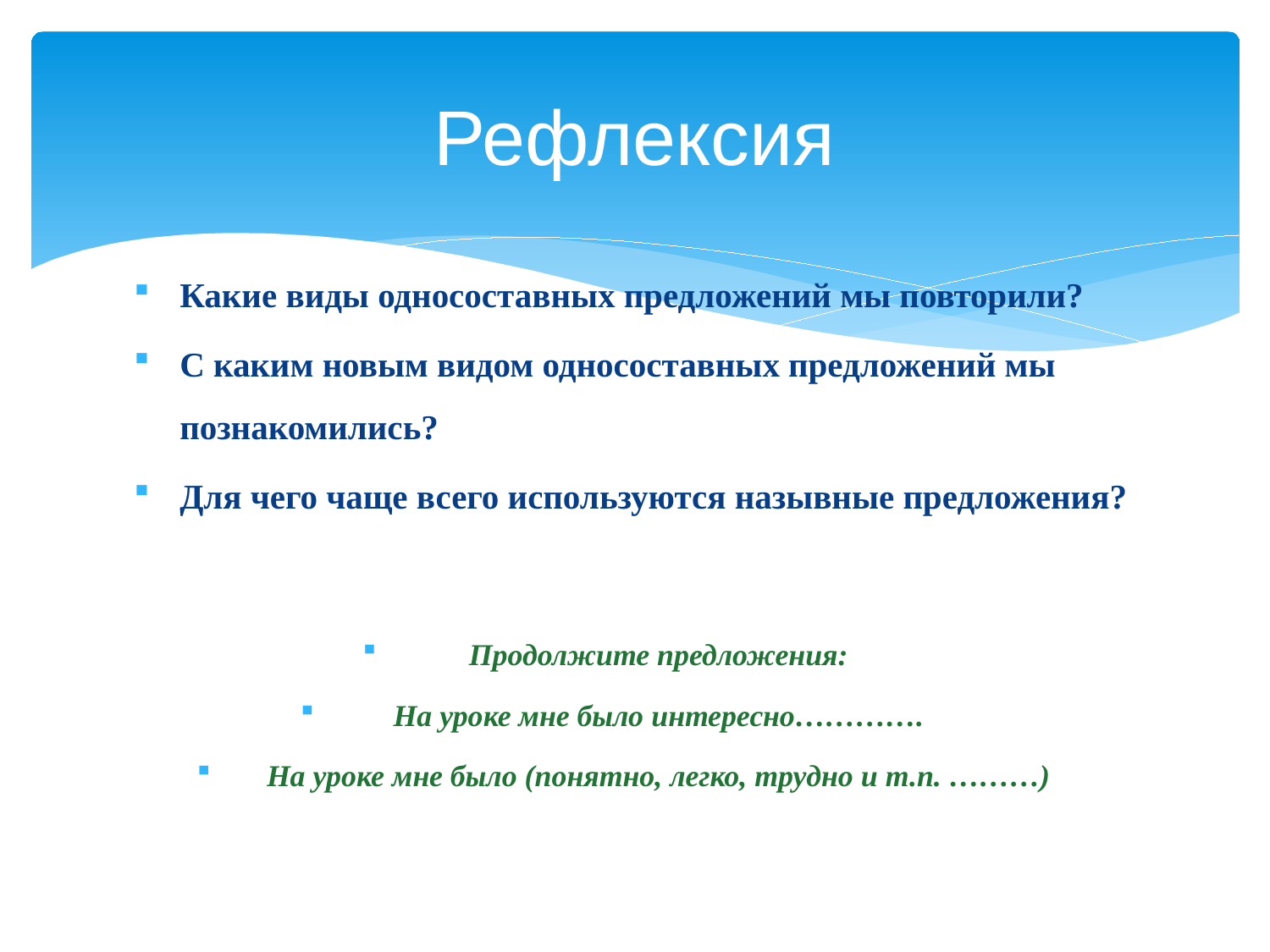

# Рефлексия
Какие виды односоставных предложений мы повторили?
С каким новым видом односоставных предложений мы познакомились?
Для чего чаще всего используются назывные предложения?

Продолжите предложения:
На уроке мне было интересно………….
На уроке мне было (понятно, легко, трудно и т.п. ………)